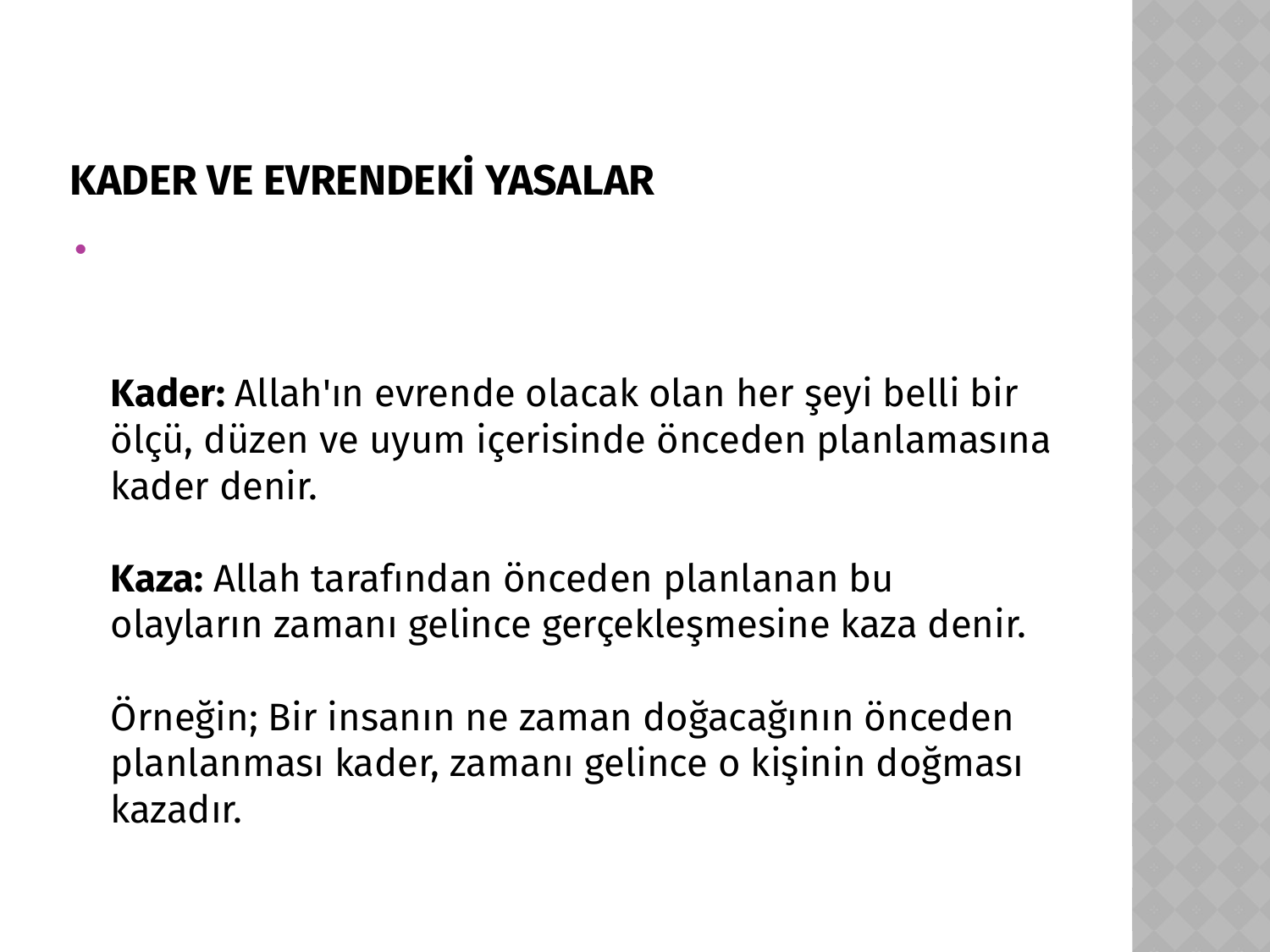

# KADER VE EVRENDEKİ YASALAR
Kader: Allah'ın evrende olacak olan her şeyi belli bir ölçü, düzen ve uyum içerisinde önceden planlamasına kader denir.
Kaza: Allah tarafından önceden planlanan bu olayların zamanı gelince gerçekleşmesine kaza denir.
Örneğin; Bir insanın ne zaman doğacağının önceden planlanması kader, zamanı gelince o kişinin doğması kazadır.